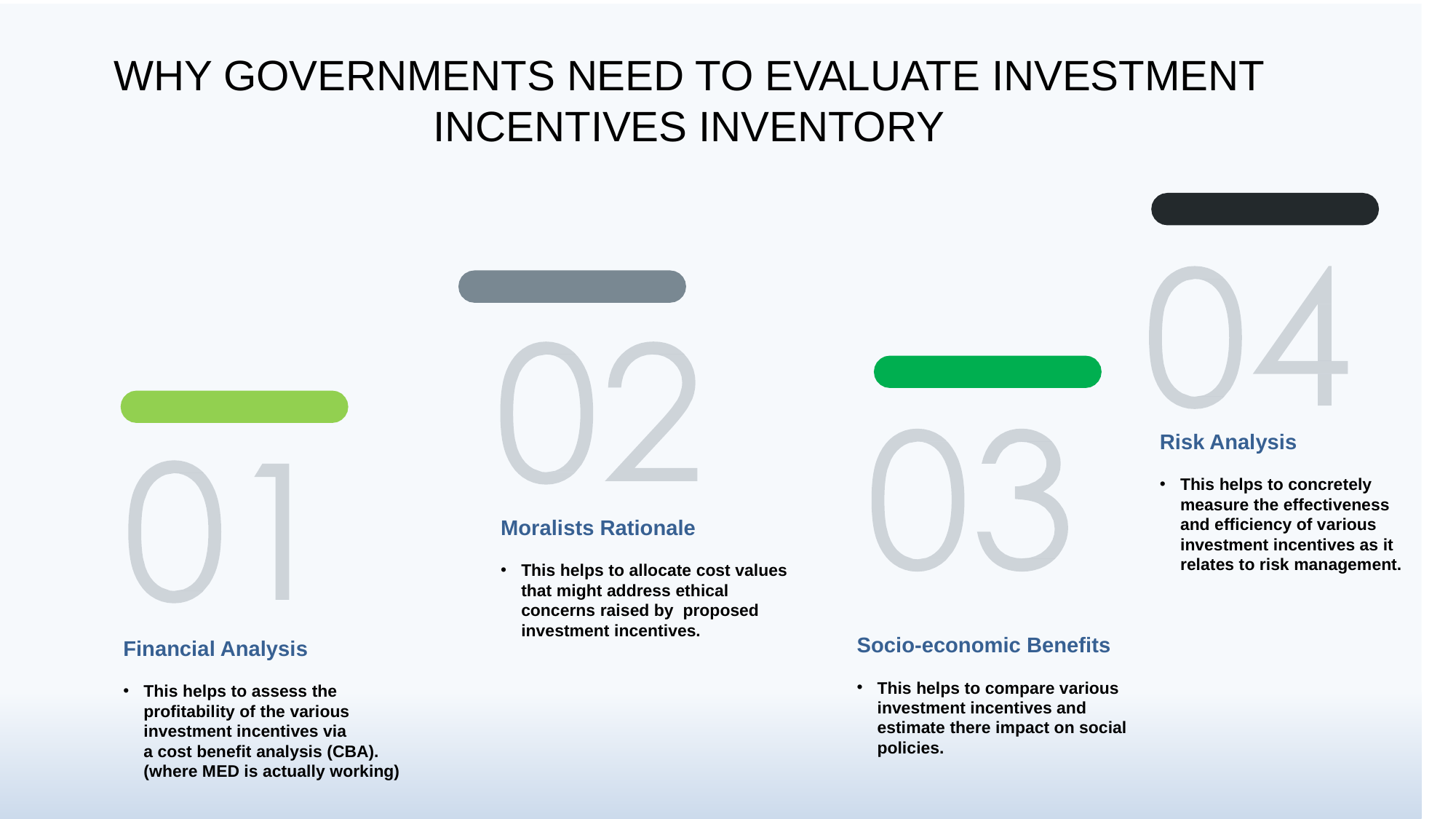

# WHY GOVERNMENTS NEED TO EVALUATE INVESTMENT INCENTIVES INVENTORY

Risk Analysis

This helps to concretely  measure the effectiveness  and efficiency of various  investment incentives as it  relates to risk management.

Moralists Rationale

This helps to allocate cost values that might address ethical concerns raised by  proposed investment incentives.
Socio-economic Benefits

This helps to compare various investment incentives and estimate there impact on social policies.
Financial Analysis

This helps to assess the  profitability of the various  investment incentives via
a cost benefit analysis (CBA).  (where MED is actually working)